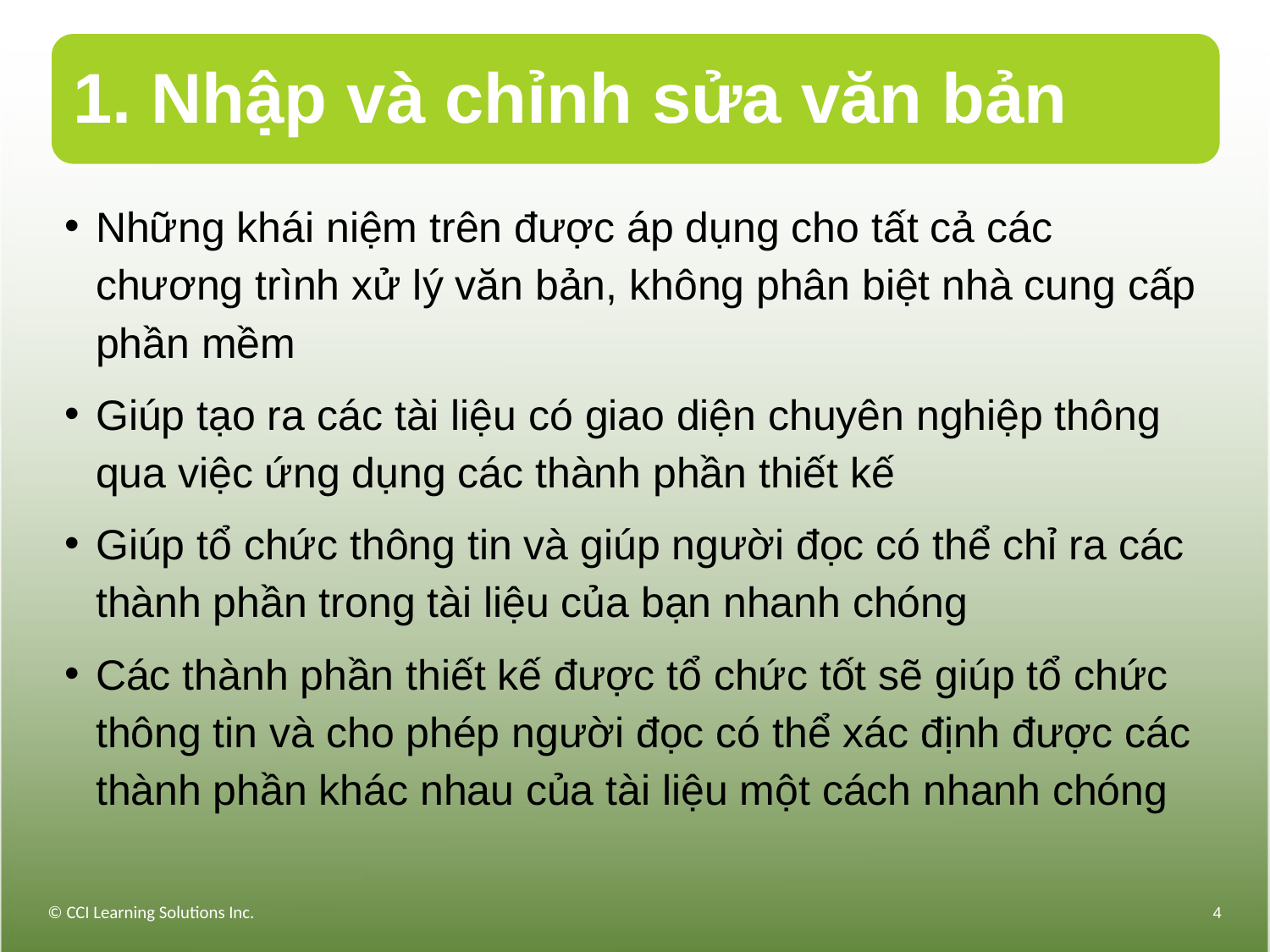

# 1. Nhập và chỉnh sửa văn bản
Những khái niệm trên được áp dụng cho tất cả các chương trình xử lý văn bản, không phân biệt nhà cung cấp phần mềm
Giúp tạo ra các tài liệu có giao diện chuyên nghiệp thông qua việc ứng dụng các thành phần thiết kế
Giúp tổ chức thông tin và giúp người đọc có thể chỉ ra các thành phần trong tài liệu của bạn nhanh chóng
Các thành phần thiết kế được tổ chức tốt sẽ giúp tổ chức thông tin và cho phép người đọc có thể xác định được các thành phần khác nhau của tài liệu một cách nhanh chóng
© CCI Learning Solutions Inc.
4